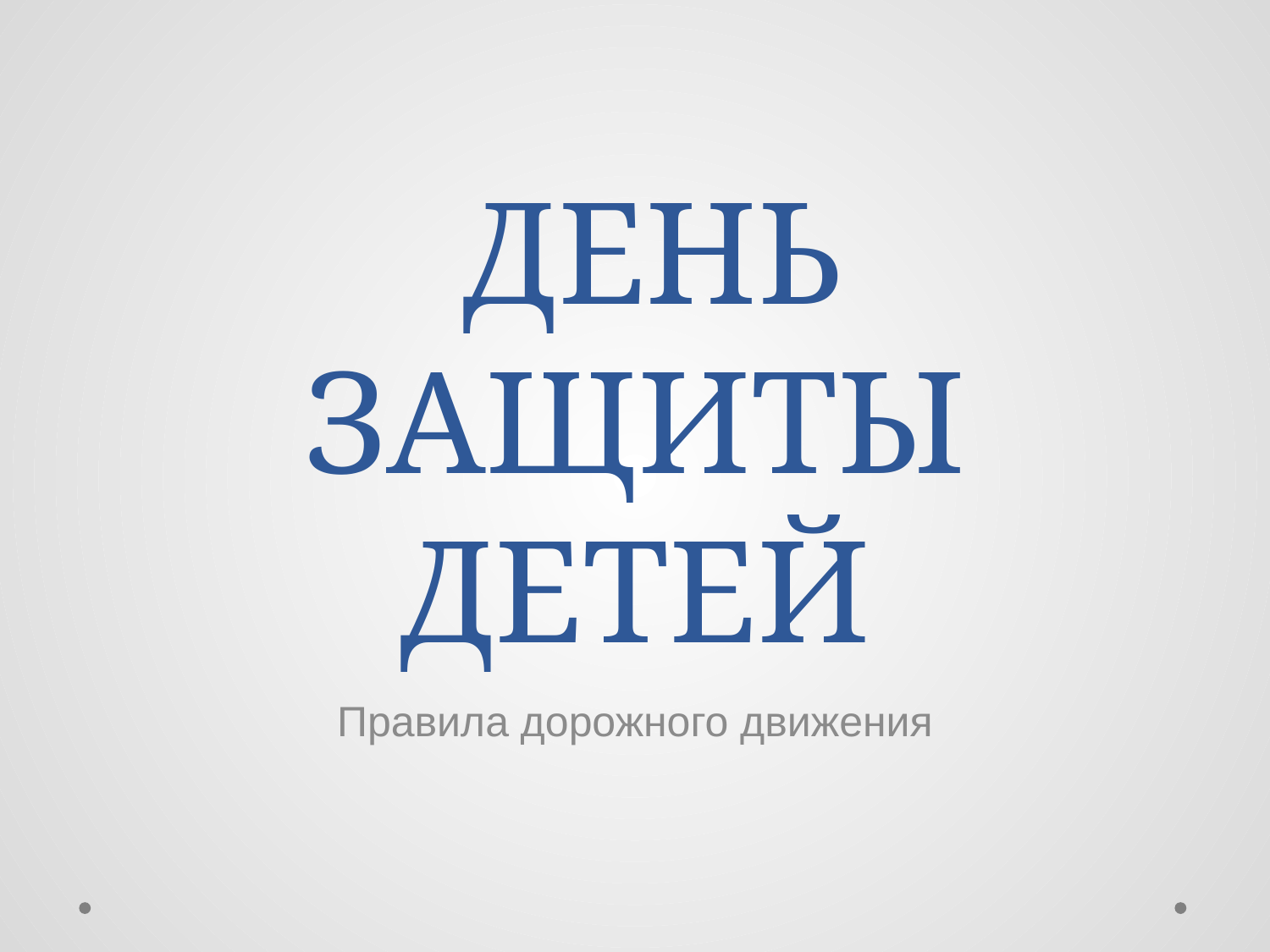

# ДЕНЬ ЗАЩИТЫ ДЕТЕЙ
Правила дорожного движения